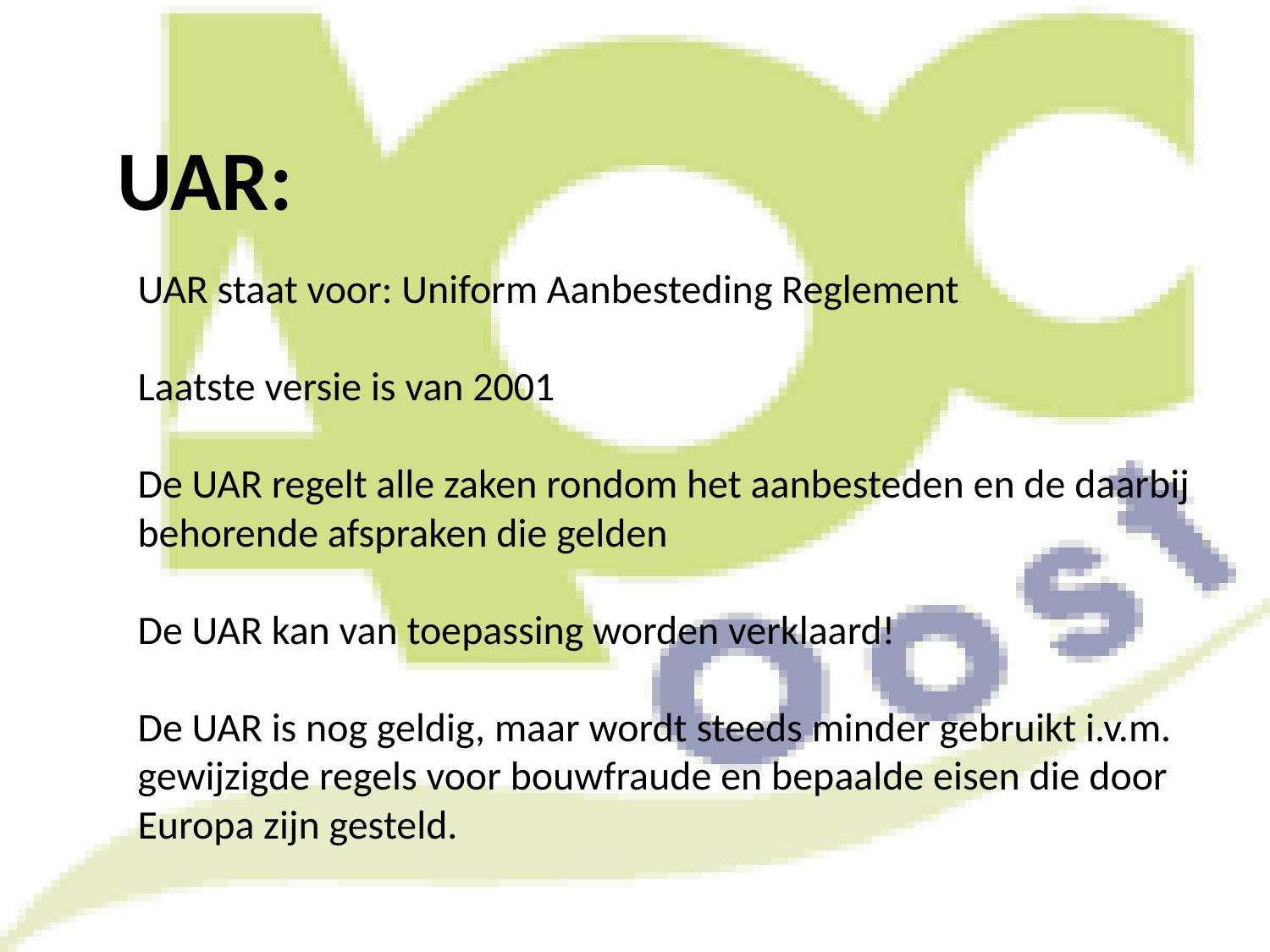

# UAR:
UAR staat voor: Uniform Aanbesteding Reglement

Laatste versie is van 2001

De UAR regelt alle zaken rondom het aanbesteden en de daarbij behorende afspraken die gelden

De UAR kan van toepassing worden verklaard!

De UAR is nog geldig, maar wordt steeds minder gebruikt i.v.m. gewijzigde regels voor bouwfraude en bepaalde eisen die door Europa zijn gesteld.